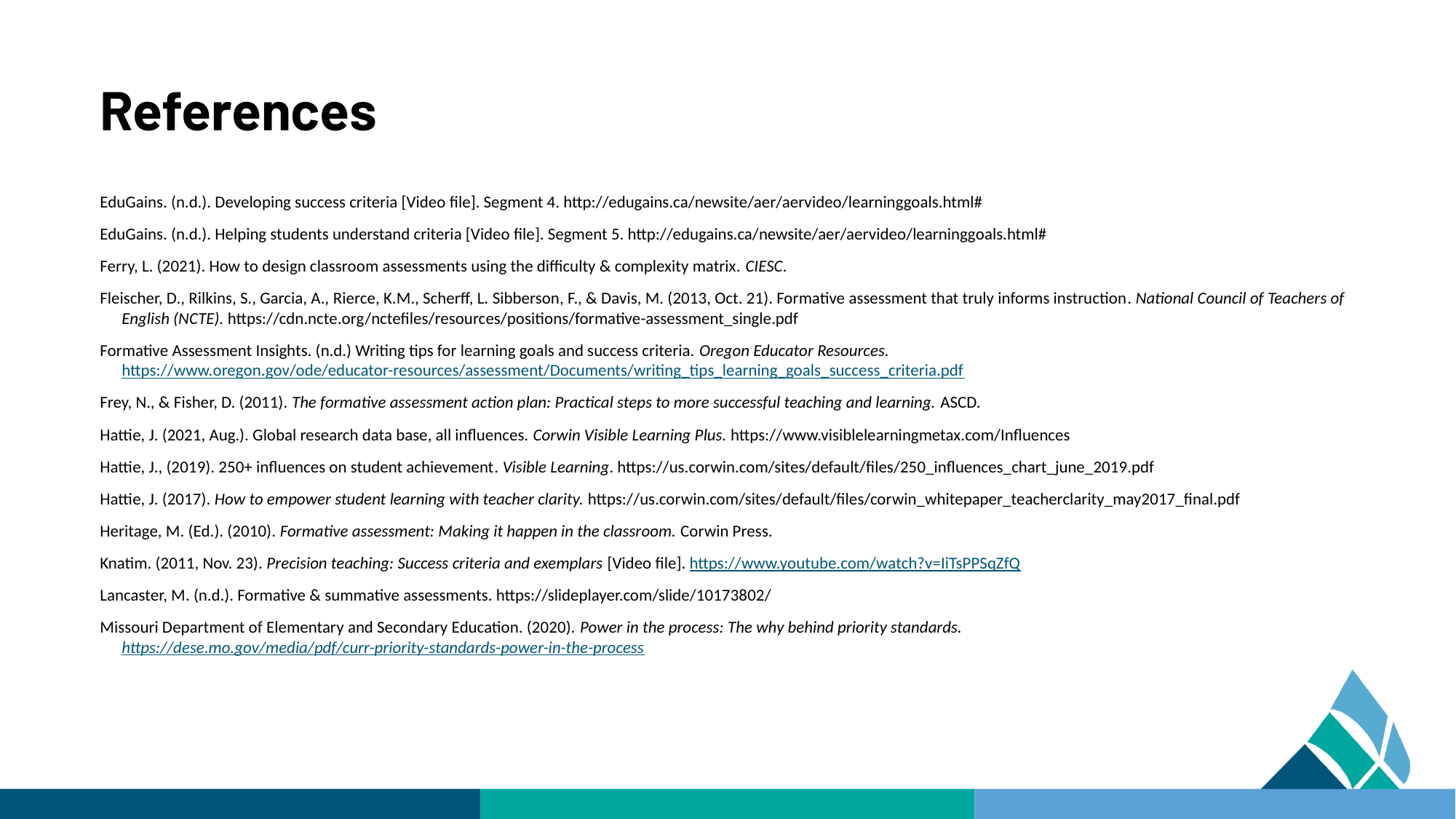

# References
EduGains. (n.d.). Developing success criteria [Video file]. Segment 4. http://edugains.ca/newsite/aer/aervideo/learninggoals.html#​
EduGains. (n.d.). Helping students understand criteria [Video file]. Segment 5. http://edugains.ca/newsite/aer/aervideo/learninggoals.html#
Ferry, L. (2021). How to design classroom assessments using the difficulty & complexity matrix. CIESC. ​
Fleischer, D., Rilkins, S., Garcia, A., Rierce, K.M., Scherff, L. Sibberson, F., & Davis, M. (2013, Oct. 21). Formative assessment that truly informs instruction. National Council of Teachers of English (NCTE). https://cdn.ncte.org/nctefiles/resources/positions/formative-assessment_single.pdf​
Formative Assessment Insights. (n.d.) Writing tips for learning goals and success criteria. Oregon Educator Resources. https://www.oregon.gov/ode/educator-resources/assessment/Documents/writing_tips_learning_goals_success_criteria.pdf​
Frey, N., & Fisher, D. (2011). The formative assessment action plan: Practical steps to more successful teaching and learning. ASCD.​
Hattie, J. (2021, Aug.). Global research data base, all influences. Corwin Visible Learning Plus. https://www.visiblelearningmetax.com/Influences​
Hattie, J., (2019). 250+ influences on student achievement. Visible Learning. https://us.corwin.com/sites/default/files/250_influences_chart_june_2019.pdf​
Hattie, J. (2017). How to empower student learning with teacher clarity. https://us.corwin.com/sites/default/files/corwin_whitepaper_teacherclarity_may2017_final.pdf​
Heritage, M. (Ed.). (2010). Formative assessment: Making it happen in the classroom. Corwin Press. ​
Knatim. (2011, Nov. 23). Precision teaching: Success criteria and exemplars [Video file]. https://www.youtube.com/watch?v=IiTsPPSqZfQ​
Lancaster, M. (n.d.). Formative & summative assessments. https://slideplayer.com/slide/10173802/​
Missouri Department of Elementary and Secondary Education. (2020). Power in the process: The why behind priority standards. https://dese.mo.gov/media/pdf/curr-priority-standards-power-in-the-process​